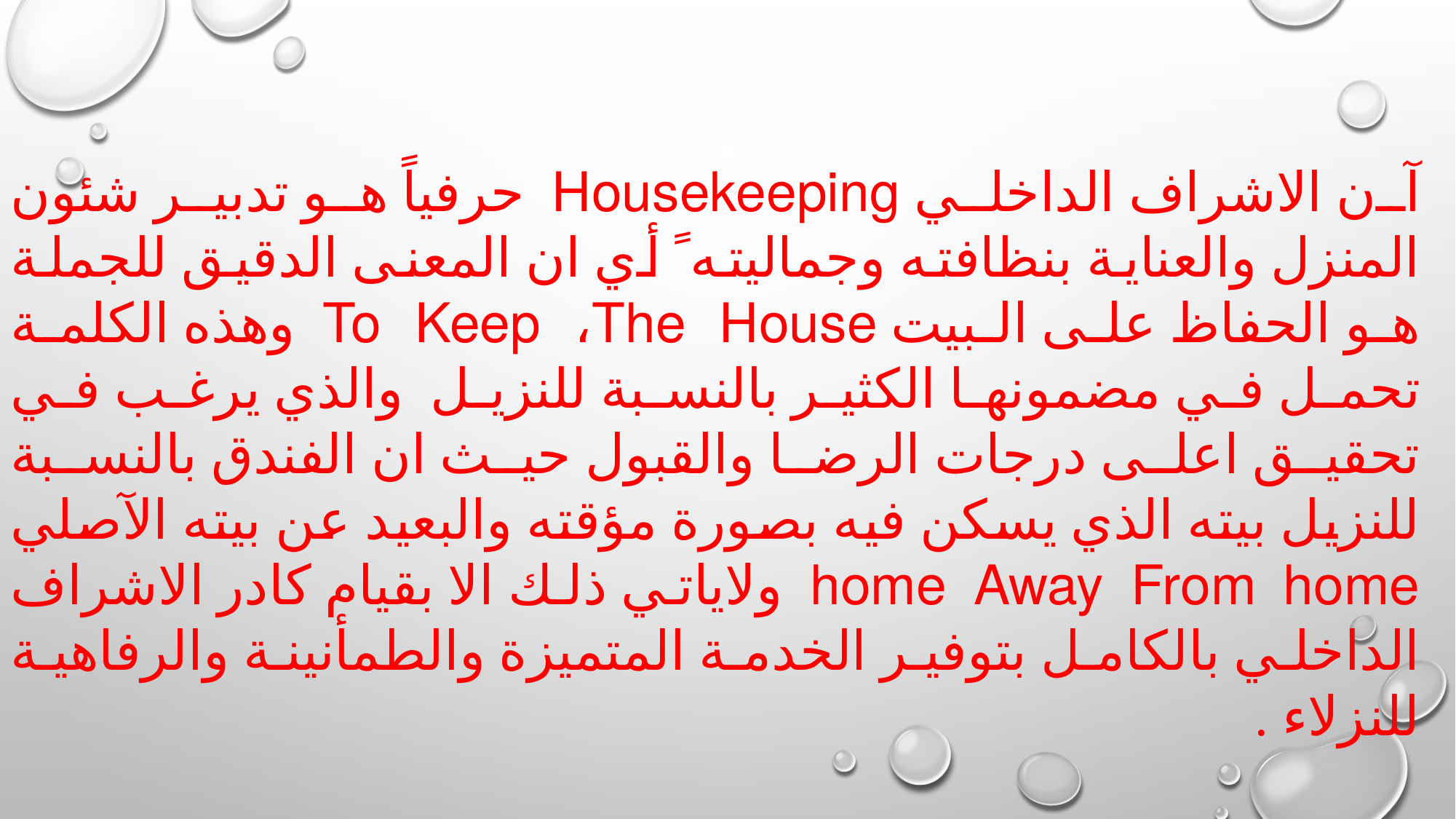

آن الاشراف الداخلي Housekeeping  حرفياً هو تدبير شئون المنزل والعناية بنظافته وجماليته ً أي ان المعنى الدقيق للجملة هو الحفاظ على البيت To Keep ،The House  وهذه الكلمة تحمل في مضمونها الكثير بالنسبة للنزيل  والذي يرغب في تحقيق اعلى درجات الرضا والقبول حيث ان الفندق بالنسبة للنزيل بيته الذي يسكن فيه بصورة مؤقته والبعيد عن بيته الآصلي home Away From home  ولاياتي ذلك الا بقيام كادر الاشراف الداخلي بالكامل بتوفير الخدمة المتميزة والطمأنينة والرفاهية للنزلاء .